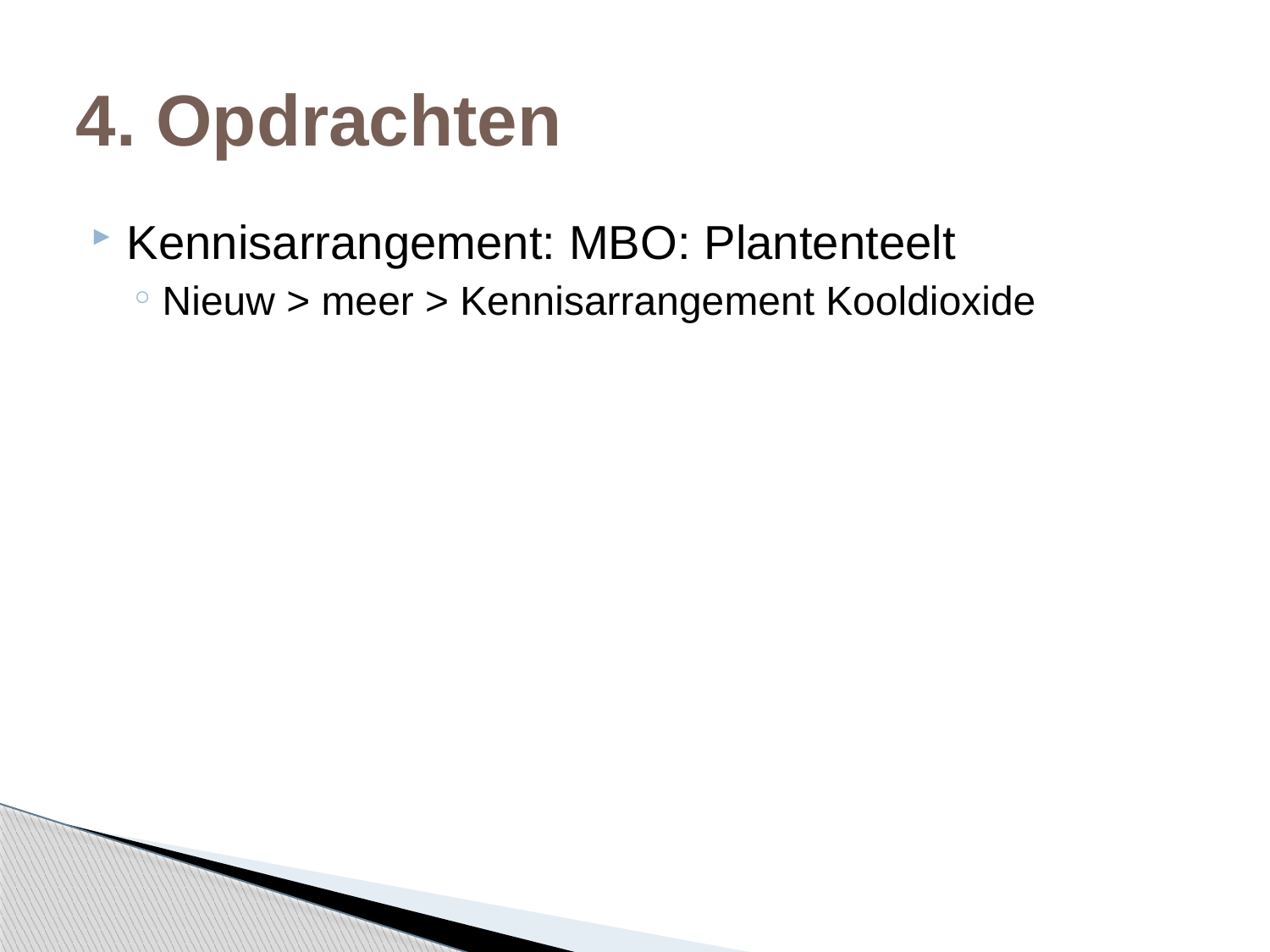

# 4. Opdrachten
Kennisarrangement: MBO: Plantenteelt
Nieuw > meer > Kennisarrangement Kooldioxide